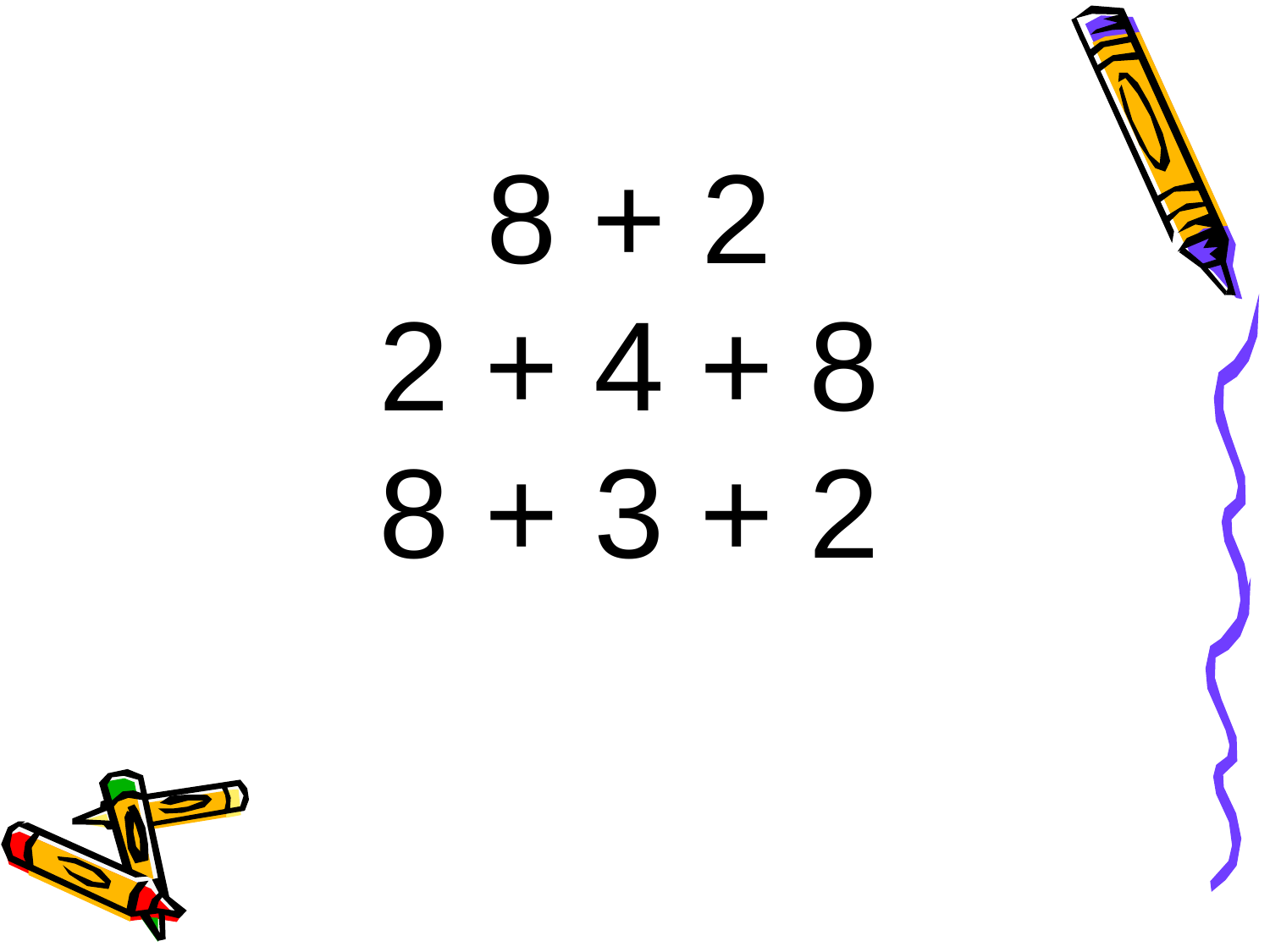

8 + 2
2 + 4 + 8
8 + 3 + 2